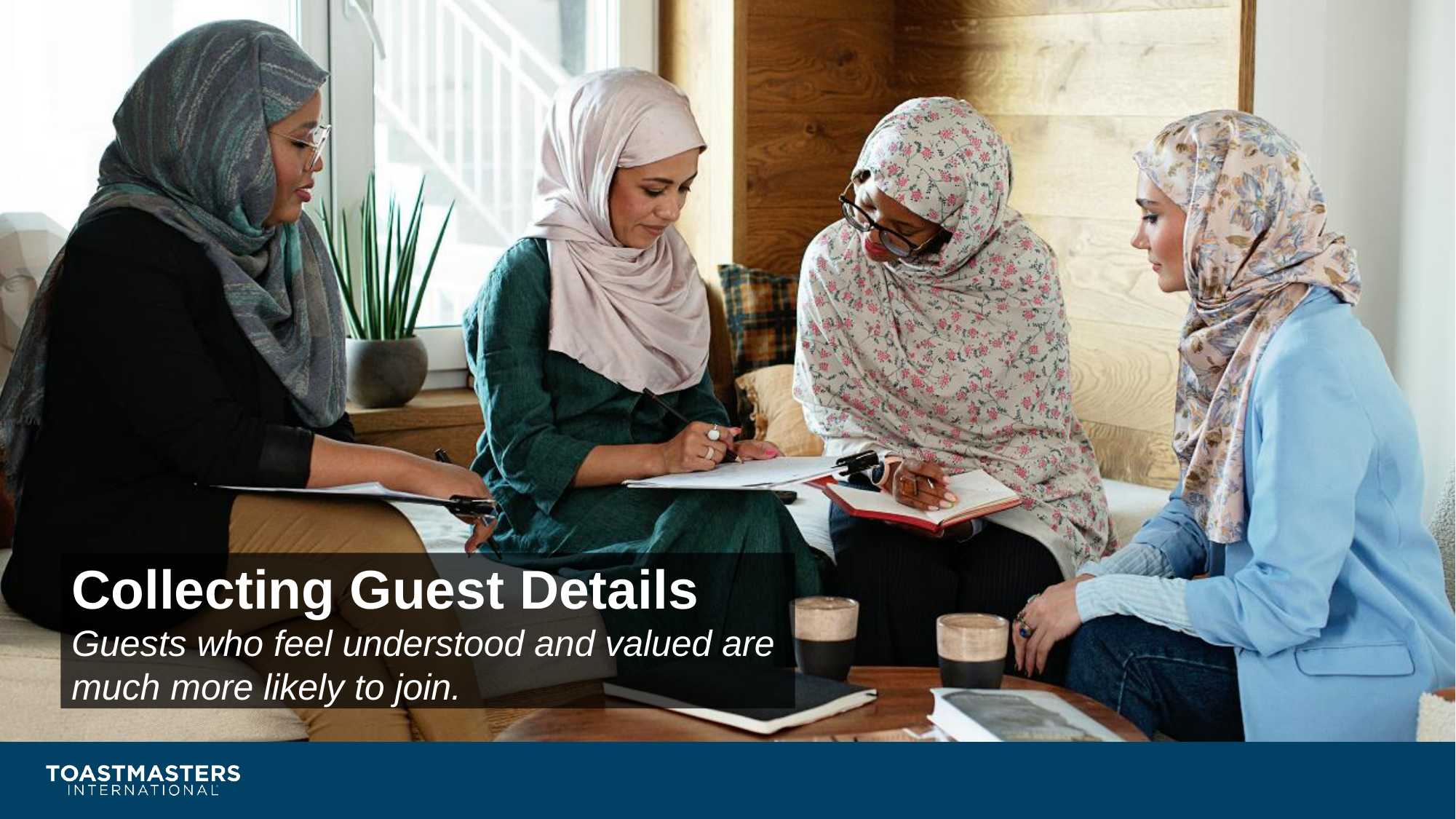

Collecting Guest Details
Guests who feel understood and valued are much more likely to join.